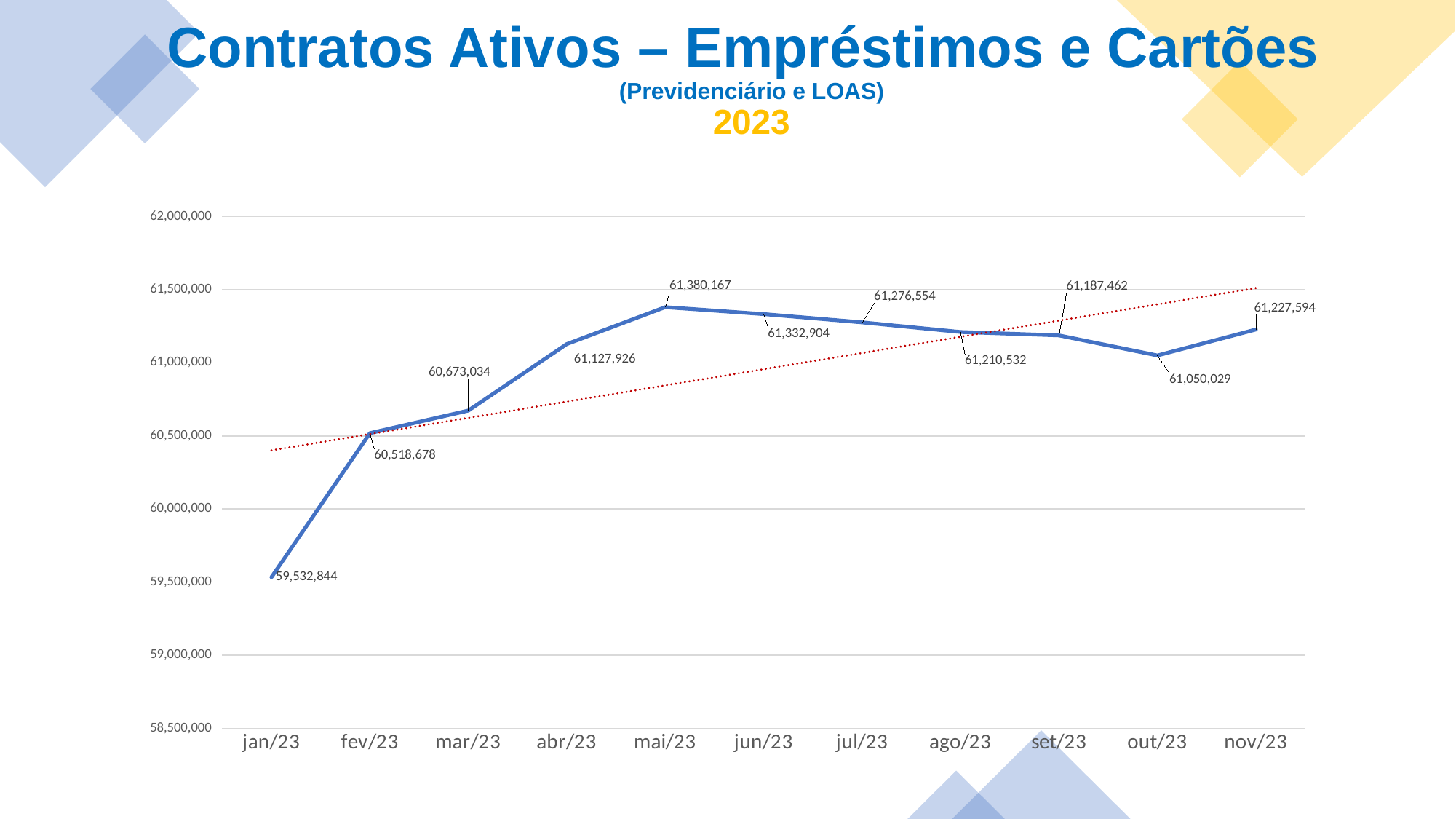

Contratos Ativos – Empréstimos e Cartões
(Previdenciário e LOAS)
2023

### Chart

| Category |  |
|---|---|
| jan/23 | 59532844.0 |
| fev/23 | 60518678.0 |
| mar/23 | 60673034.0 |
| abr/23 | 61127926.0 |
| mai/23 | 61380167.0 |
| jun/23 | 61332904.0 |
| jul/23 | 61276554.0 |
| ago/23 | 61210532.0 |
| set/23 | 61187462.0 |
| out/23 | 61050029.0 |
| nov/23 | 61227594.0 |